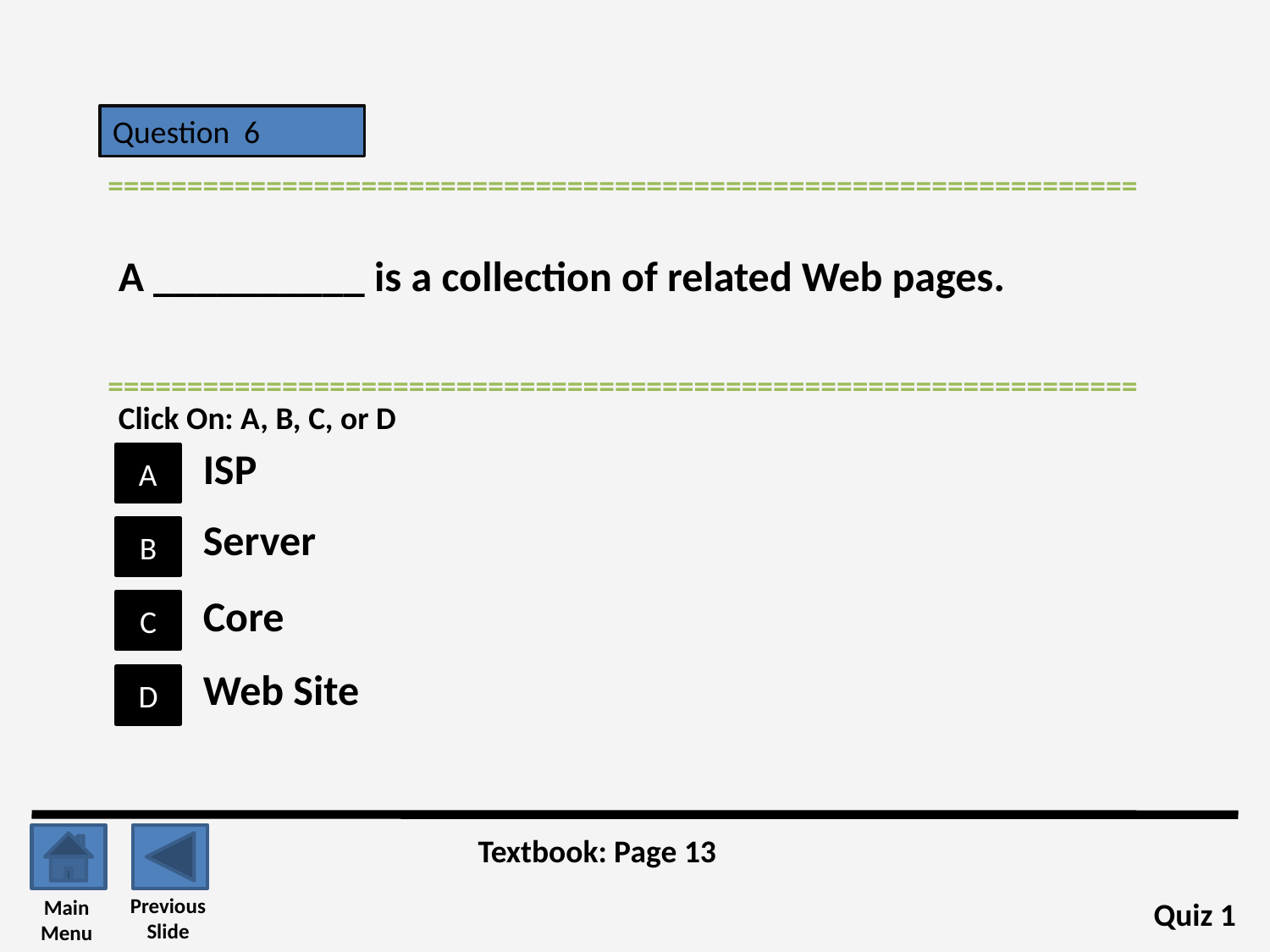

Question  6
=================================================================
A __________ is a collection of related Web pages.
=================================================================
Click On: A, B, C, or D

ISP
A
Server
B
Core
C
Web Site
D

Textbook: Page 13
Previous
Slide
Main
Menu
Quiz 1